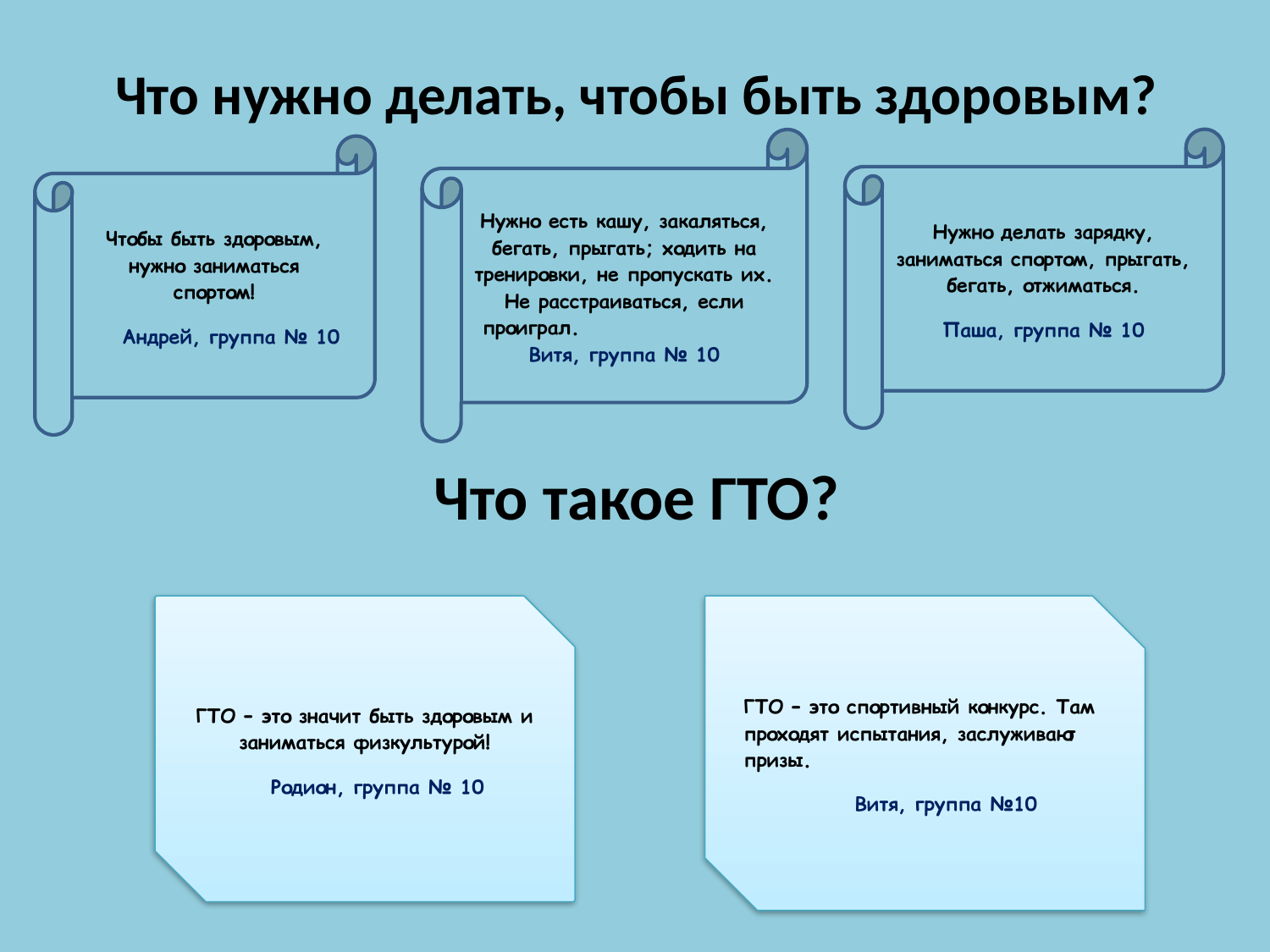

# Что нужно делать, чтобы быть здоровым?
Нужно делать зарядку, заниматься спортом, прыгать, бегать, отжиматься.
Паша, группа № 10
Нужно есть кашу, закаляться, бегать, прыгать; ходить на тренировки, не пропускать их. Не расстраиваться, если проиграл.                       Витя, группа № 10
Чтобы быть здоровым, нужно заниматься спортом!
    Андрей, группа № 10
Что такое ГТО?
ГТО – это значит быть здоровым и заниматься физкультурой!
   Родион, группа № 10
ГТО – это спортивный конкурс. Там проходят испытания, заслуживают призы.
     Витя, группа №10